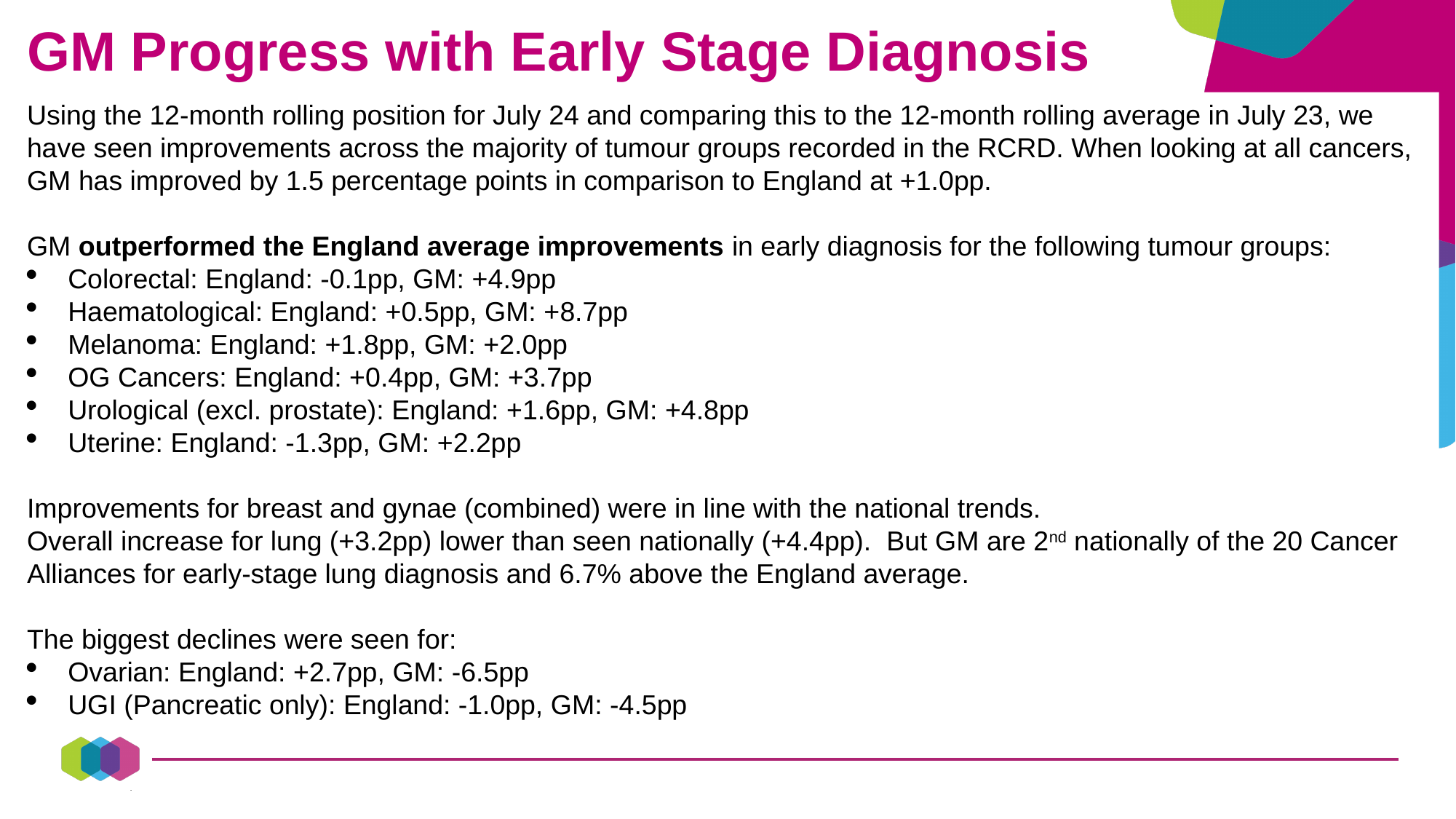

GM Progress with Early Stage Diagnosis
Using the 12-month rolling position for July 24 and comparing this to the 12-month rolling average in July 23, we have seen improvements across the majority of tumour groups recorded in the RCRD. When looking at all cancers, GM has improved by 1.5 percentage points in comparison to England at +1.0pp.

GM outperformed the England average improvements in early diagnosis for the following tumour groups:
Colorectal: England: -0.1pp, GM: +4.9pp
Haematological: England: +0.5pp, GM: +8.7pp
Melanoma: England: +1.8pp, GM: +2.0pp
OG Cancers: England: +0.4pp, GM: +3.7pp
Urological (excl. prostate): England: +1.6pp, GM: +4.8pp
Uterine: England: -1.3pp, GM: +2.2pp

Improvements for breast and gynae (combined) were in line with the national trends.
Overall increase for lung (+3.2pp) lower than seen nationally (+4.4pp).  But GM are 2nd nationally of the 20 Cancer Alliances for early-stage lung diagnosis and 6.7% above the England average.

The biggest declines were seen for:
Ovarian: England: +2.7pp, GM: -6.5pp
UGI (Pancreatic only): England: -1.0pp, GM: -4.5pp